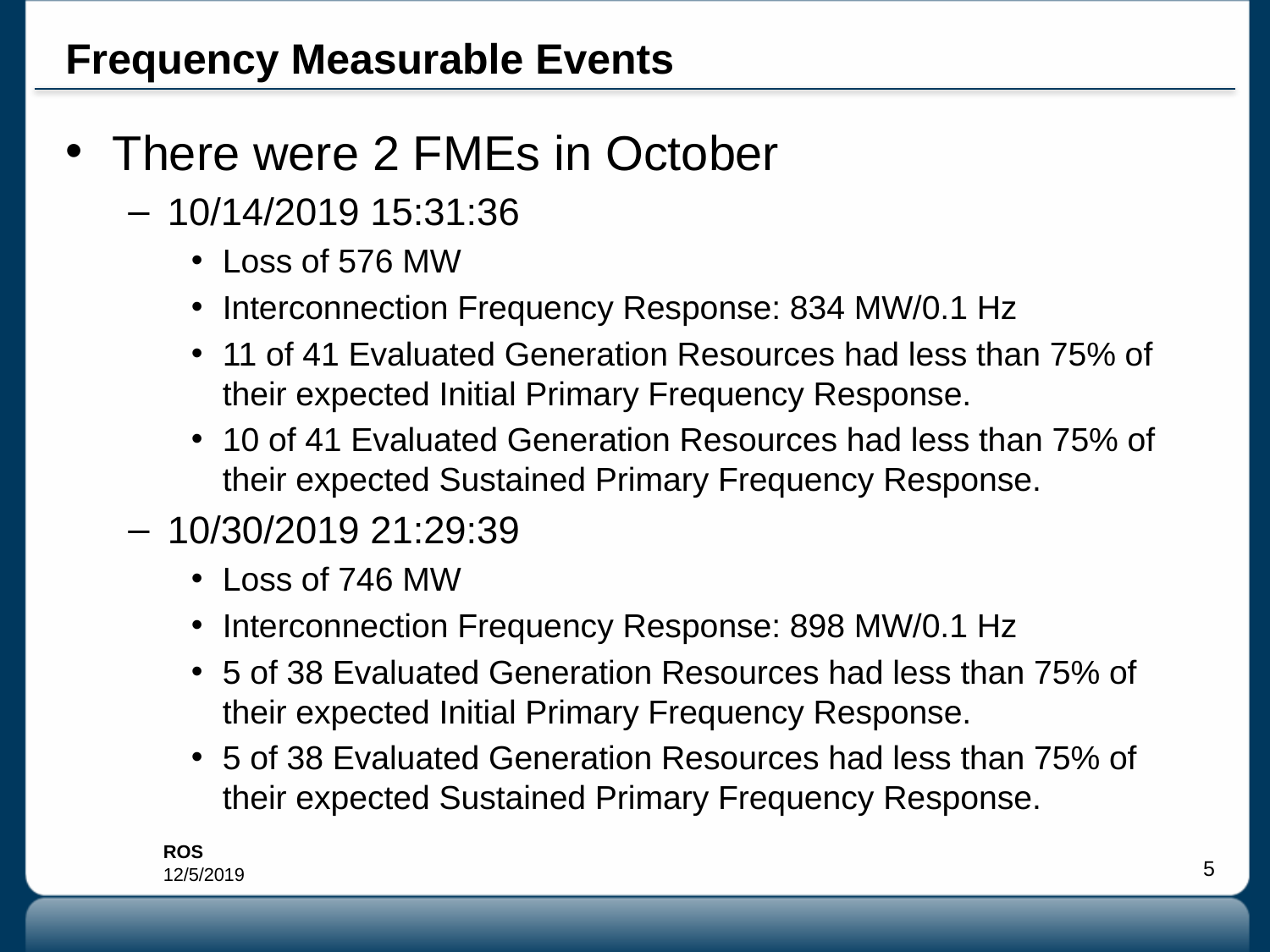

# Frequency Measurable Events
There were 2 FMEs in October
10/14/2019 15:31:36
Loss of 576 MW
Interconnection Frequency Response: 834 MW/0.1 Hz
11 of 41 Evaluated Generation Resources had less than 75% of their expected Initial Primary Frequency Response.
10 of 41 Evaluated Generation Resources had less than 75% of their expected Sustained Primary Frequency Response.
10/30/2019 21:29:39
Loss of 746 MW
Interconnection Frequency Response: 898 MW/0.1 Hz
5 of 38 Evaluated Generation Resources had less than 75% of their expected Initial Primary Frequency Response.
5 of 38 Evaluated Generation Resources had less than 75% of their expected Sustained Primary Frequency Response.